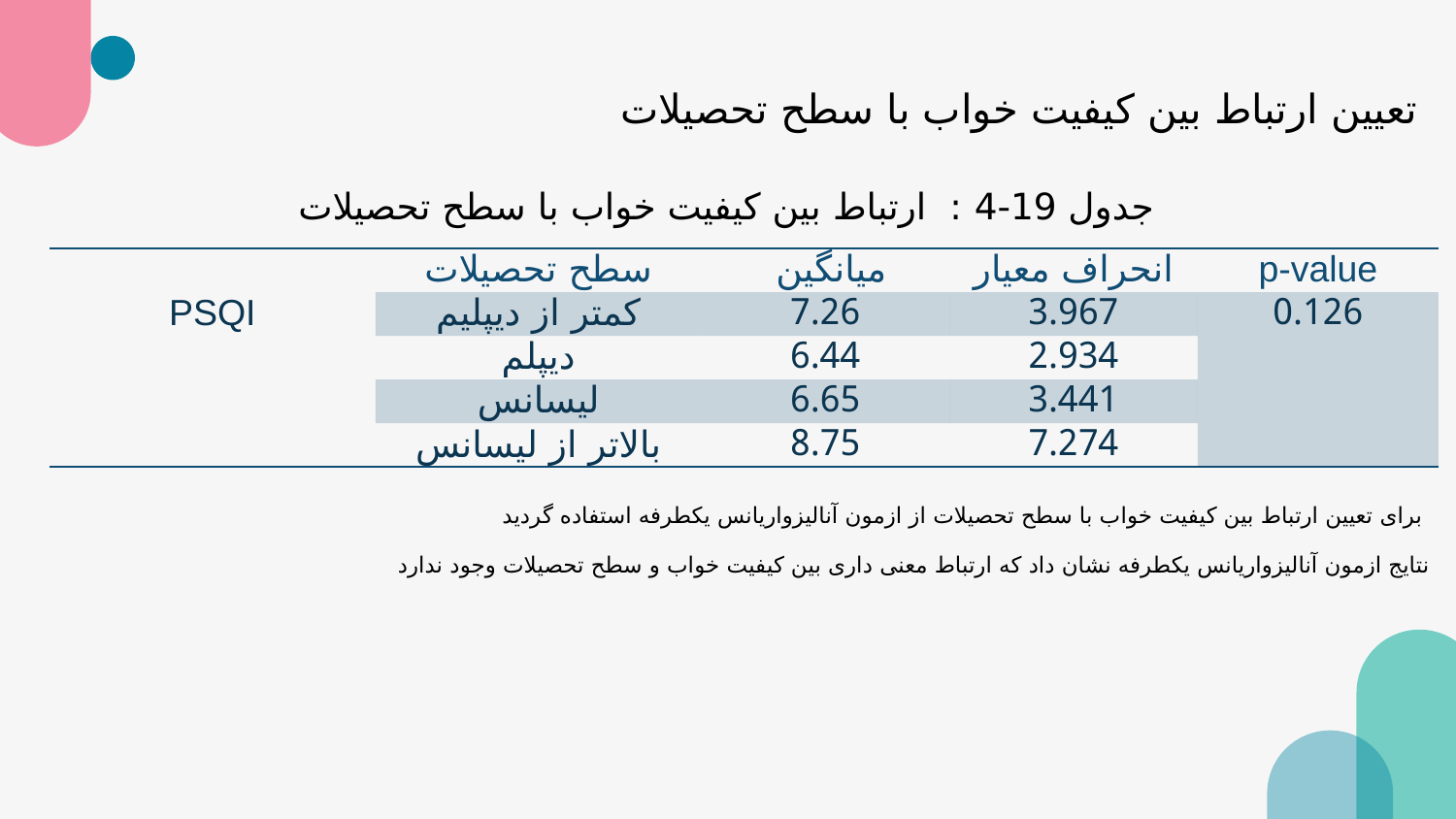

تعیین ارتباط بین کیفیت خواب با سطح تحصیلات
جدول 19-4 :  ارتباط بین کیفیت خواب با سطح تحصیلات
|  | سطح تحصیلات | میانگین | انحراف معیار | p-value |
| --- | --- | --- | --- | --- |
| PSQI | کمتر از دیپلیم | 7.26 | 3.967 | 0.126 |
|  | دیپلم | 6.44 | 2.934 |  |
|  | لیسانس | 6.65 | 3.441 |  |
|  | بالاتر از لیسانس | 8.75 | 7.274 |  |
برای تعیین ارتباط بین کیفیت خواب با سطح تحصیلات از ازمون آنالیزواریانس یکطرفه استفاده گردید
نتایج ازمون آنالیزواریانس یکطرفه نشان داد که ارتباط معنی داری بین کیفیت خواب و سطح تحصیلات وجود ندارد